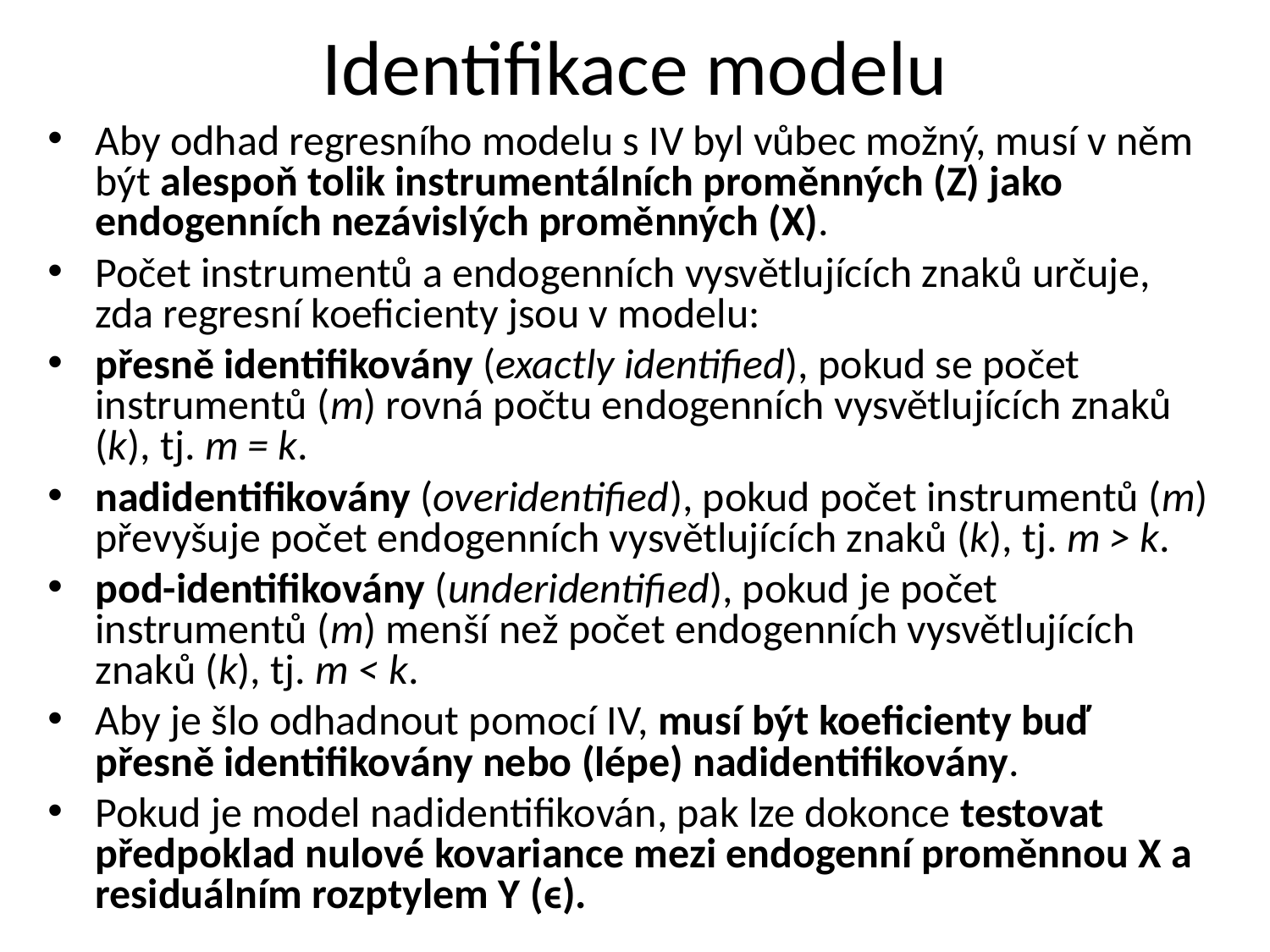

# Identifikace modelu
Aby odhad regresního modelu s IV byl vůbec možný, musí v něm být alespoň tolik instrumentálních proměnných (Z) jako endogenních nezávislých proměnných (X).
Počet instrumentů a endogenních vysvětlujících znaků určuje, zda regresní koeficienty jsou v modelu:
přesně identifikovány (exactly identified), pokud se počet instrumentů (m) rovná počtu endogenních vysvětlujících znaků (k), tj. m = k.
nadidentifikovány (overidentified), pokud počet instrumentů (m) převyšuje počet endogenních vysvětlujících znaků (k), tj. m > k.
pod-identifikovány (underidentified), pokud je počet instrumentů (m) menší než počet endogenních vysvětlujících znaků (k), tj. m < k.
Aby je šlo odhadnout pomocí IV, musí být koeficienty buď přesně identifikovány nebo (lépe) nadidentifikovány.
Pokud je model nadidentifikován, pak lze dokonce testovat předpoklad nulové kovariance mezi endogenní proměnnou X a residuálním rozptylem Y (ϵ).